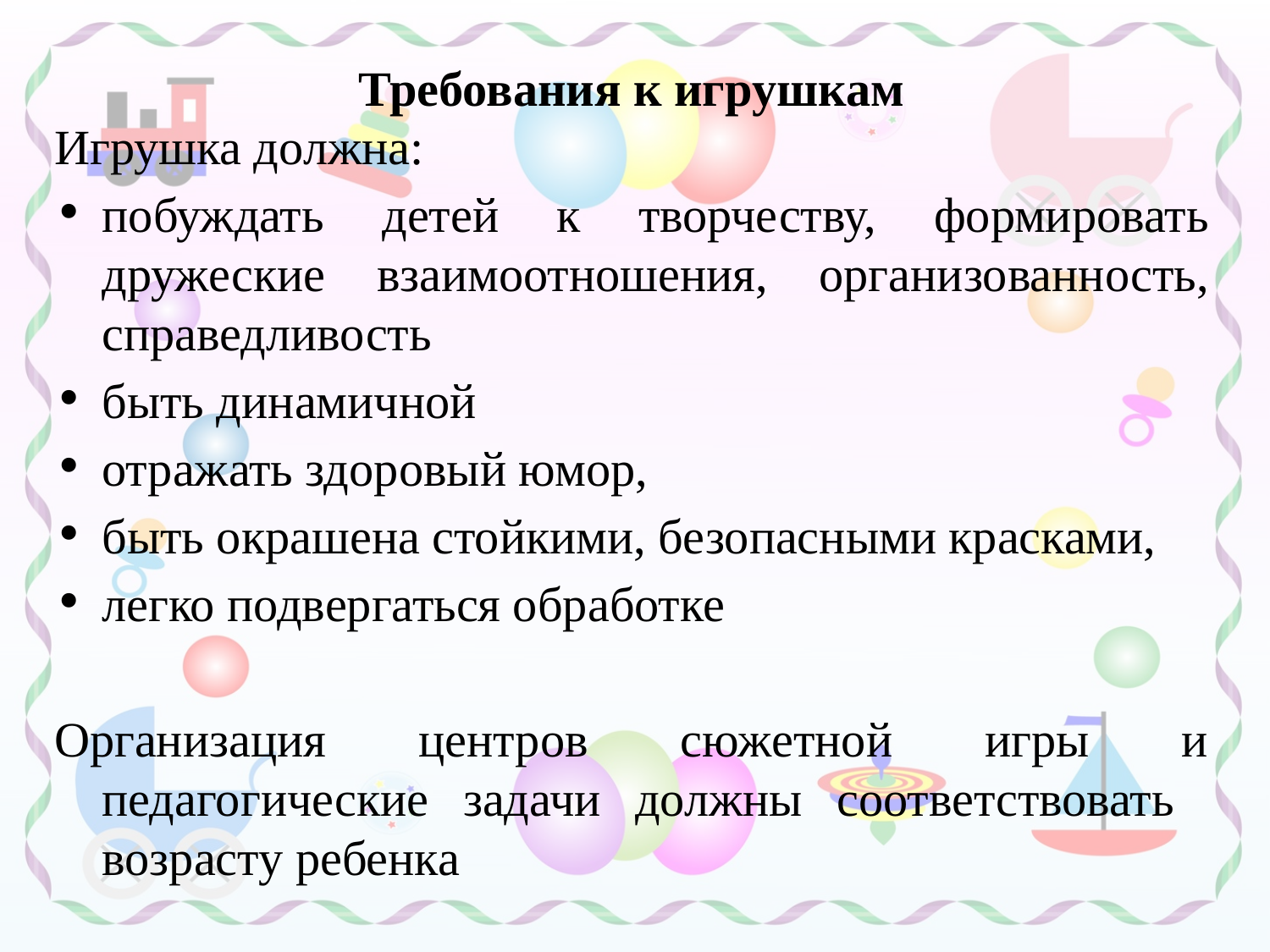

Требования к игрушкам
Игрушка должна:
побуждать детей к творчеству, формировать дружеские взаимоотношения, организованность, справедливость
быть динамичной
отражать здоровый юмор,
быть окрашена стойкими, безопасными красками,
легко подвергаться обработке

Организация центров сюжетной игры и педагогические задачи должны соответствовать  возрасту ребенка